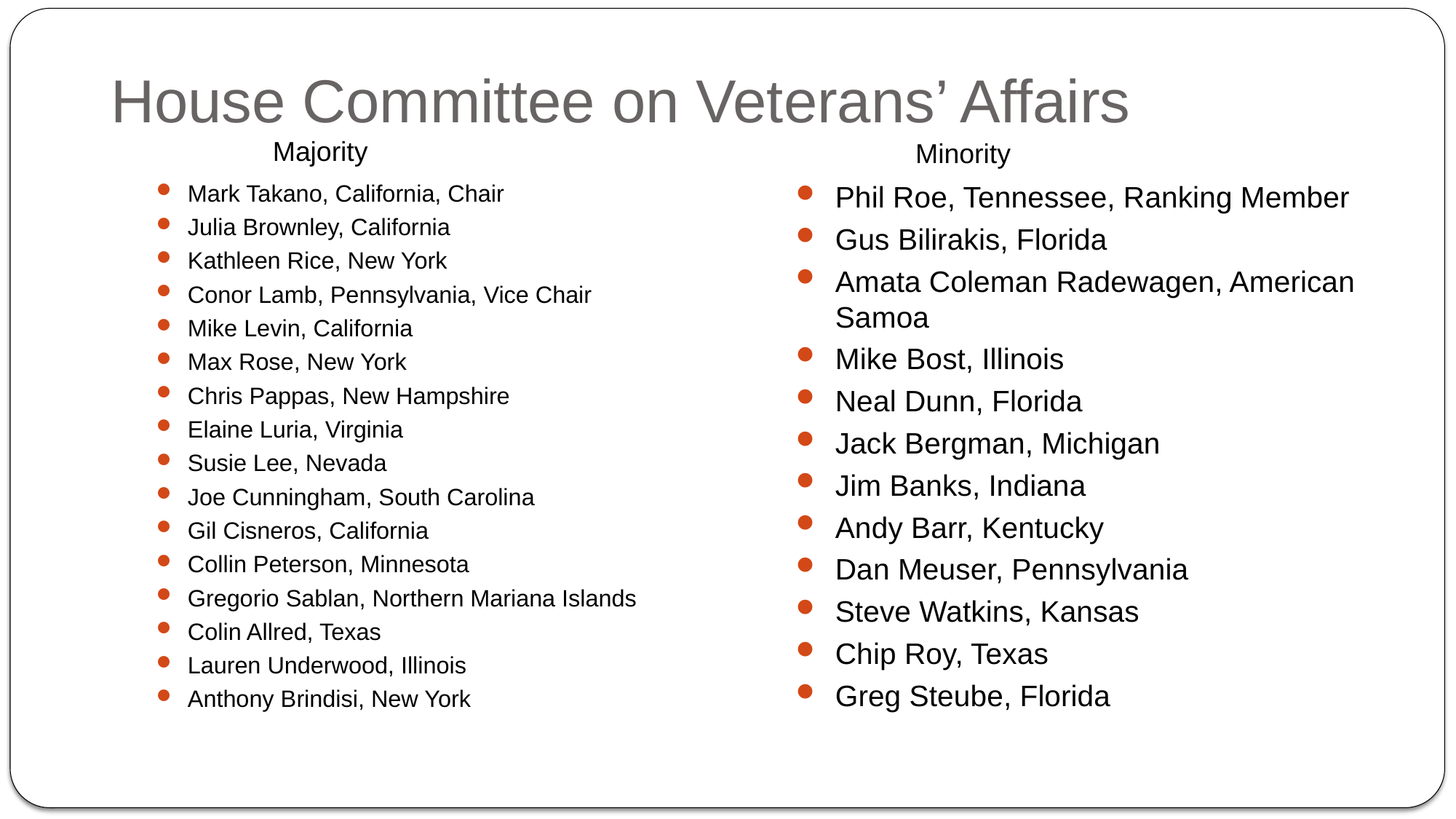

# House Committee on Veterans’ Affairs
Majority
Minority
Mark Takano, California, Chair
Julia Brownley, California
Kathleen Rice, New York
Conor Lamb, Pennsylvania, Vice Chair
Mike Levin, California
Max Rose, New York
Chris Pappas, New Hampshire
Elaine Luria, Virginia
Susie Lee, Nevada
Joe Cunningham, South Carolina
Gil Cisneros, California
Collin Peterson, Minnesota
Gregorio Sablan, Northern Mariana Islands
Colin Allred, Texas
Lauren Underwood, Illinois
Anthony Brindisi, New York

Phil Roe, Tennessee, Ranking Member
Gus Bilirakis, Florida
Amata Coleman Radewagen, American Samoa
Mike Bost, Illinois
Neal Dunn, Florida
Jack Bergman, Michigan
Jim Banks, Indiana
Andy Barr, Kentucky
Dan Meuser, Pennsylvania
Steve Watkins, Kansas
Chip Roy, Texas
Greg Steube, Florida